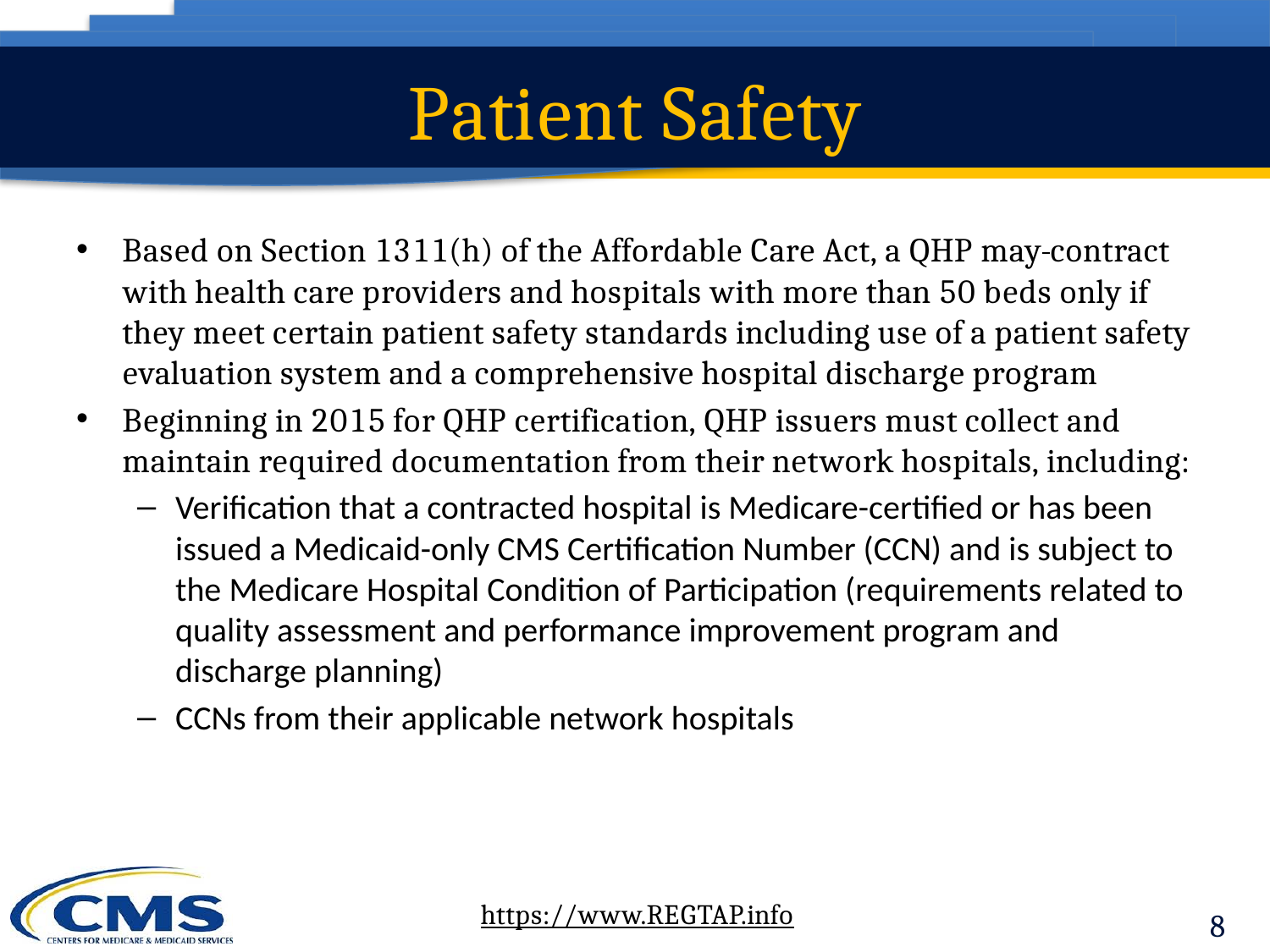

# Patient Safety
Based on Section 1311(h) of the Affordable Care Act, a QHP may contract with health care providers and hospitals with more than 50 beds only if they meet certain patient safety standards including use of a patient safety evaluation system and a comprehensive hospital discharge program
Beginning in 2015 for QHP certification, QHP issuers must collect and maintain required documentation from their network hospitals, including:
Verification that a contracted hospital is Medicare-certified or has been issued a Medicaid-only CMS Certification Number (CCN) and is subject to the Medicare Hospital Condition of Participation (requirements related to quality assessment and performance improvement program and discharge planning)
CCNs from their applicable network hospitals
8